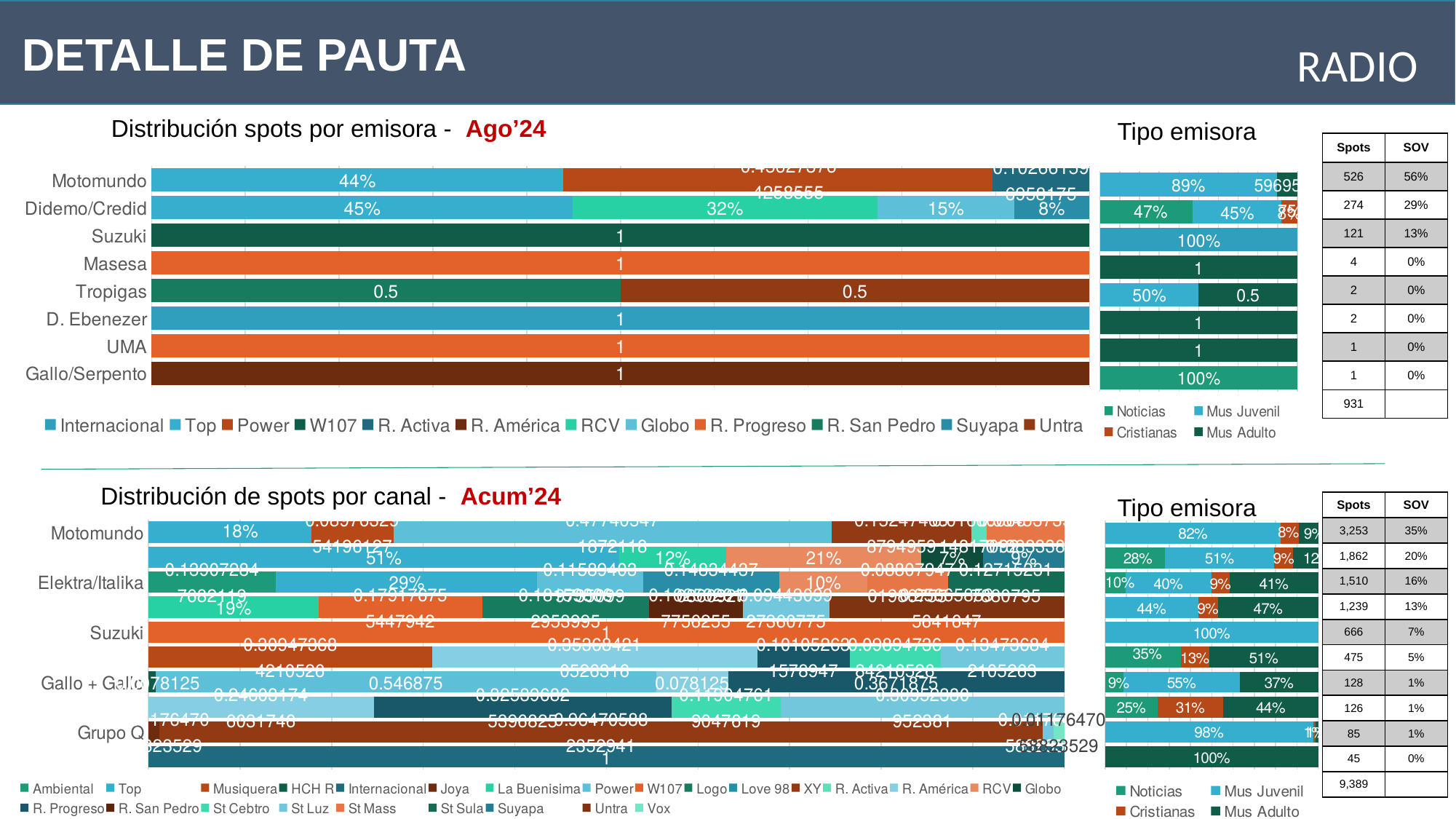

DETALLE DE PAUTA
RADIO
Distribución spots por emisora -  Ago’24
Tipo emisora
| Spots | SOV |
| --- | --- |
| 526 | 56% |
| 274 | 29% |
| 121 | 13% |
| 4 | 0% |
| 2 | 0% |
| 2 | 0% |
| 1 | 0% |
| 1 | 0% |
| 931 |  |

### Chart

| Category | Noticias | Mus Juvenil | Cristianas | Mus Adulto |
|---|---|---|---|---|
| Motomundo | None | 0.8935361216730038 | None | 0.10266159695817491 |
| Didemo/Credid | 0.4708029197080292 | 0.4489051094890511 | 0.08029197080291971 | None |
| Suzuki | None | 1.0 | None | None |
| Masesa | None | None | None | 1.0 |
| Tropigas | None | 0.5 | None | 0.5 |
| D. Ebenezer | None | None | None | 1.0 |
| UMA | None | None | None | 1.0 |
| Gallo/Serpento | 1.0 | None | None | None |

### Chart

| Category | Internacional | Top | Power | W107 | R. Activa | R. América | RCV | Globo | R. Progreso | R. San Pedro | Suyapa | Untra |
|---|---|---|---|---|---|---|---|---|---|---|---|---|
| Motomundo | None | 0.4372623574144487 | 0.45627376425855515 | None | 0.10266159695817491 | None | None | None | None | None | None | None |
| Didemo/Credid | None | 0.4489051094890511 | None | None | None | None | 0.3248175182481752 | 0.145985401459854 | None | None | 0.08029197080291971 | None |
| Suzuki | None | None | None | 1.0 | None | None | None | None | None | None | None | None |
| Masesa | None | None | None | None | None | None | None | None | 1.0 | None | None | None |
| Tropigas | None | None | None | None | None | None | None | None | None | 0.5 | None | 0.5 |
| D. Ebenezer | 1.0 | None | None | None | None | None | None | None | None | None | None | None |
| UMA | None | None | None | None | None | None | None | None | 1.0 | None | None | None |
| Gallo/Serpento | None | None | None | None | None | 1.0 | None | None | None | None | None | None |
Distribución de spots por canal -  Acum’24
Tipo emisora
| Spots | SOV |
| --- | --- |
| 3,253 | 35% |
| 1,862 | 20% |
| 1,510 | 16% |
| 1,239 | 13% |
| 666 | 7% |
| 475 | 5% |
| 128 | 1% |
| 126 | 1% |
| 85 | 1% |
| 45 | 0% |
| 9,389 |  |

### Chart

| Category | Ambiental | Top | Musiquera | HCH R | Internacional | Joya | La Buenisima | Power | W107 | Logo | Love 98 | XY | R. Activa | R. América | RCV | Globo | R. Progreso | R. San Pedro | St Cebtro | St Luz | St Mass | St Sula | Suyapa | Untra | Vox |
|---|---|---|---|---|---|---|---|---|---|---|---|---|---|---|---|---|---|---|---|---|---|---|---|---|---|
| Motomundo | None | 0.17737473101752227 | 0.08976329541961267 | None | None | None | None | 0.477405471872118 | None | None | None | 0.1524746387949585 | 0.016600061481709193 | None | None | None | None | None | None | None | 0.08453735013833384 | None | None | None | None |
| Didemo/Credid | None | 0.5139634801288937 | None | None | None | None | 0.11707841031149302 | None | None | None | None | None | None | None | 0.21267454350161116 | 0.06766917293233082 | None | None | None | None | None | None | 0.08861439312567132 | None | None |
| Elektra/Italika | 0.1390728476821192 | 0.285430463576159 | None | None | None | None | None | 0.11589403973509935 | None | None | 0.14834437086092717 | None | None | None | 0.09602649006622517 | None | None | None | None | None | 0.0880794701986755 | 0.1271523178807947 | None | None | None |
| Tropigas | None | None | None | None | None | None | 0.18563357546408393 | None | 0.1791767554479419 | 0.18159806295399517 | None | None | None | None | None | None | None | 0.10250201775625505 | None | 0.09443099273607748 | None | None | None | 0.2566585956416465 | None |
| Suzuki | None | None | None | None | None | None | None | None | 1.0 | None | None | None | None | None | None | None | None | None | None | None | None | None | None | None | None |
| UMA | None | None | 0.30947368421052635 | None | None | None | None | None | None | None | None | None | None | 0.35368421052631577 | None | None | 0.10105263157894737 | None | 0.09894736842105263 | 0.13473684210526315 | None | None | None | None | None |
| Gallo + Gallo | None | None | None | 0.0078125 | None | None | None | 0.546875 | None | None | None | None | None | 0.078125 | None | None | 0.3671875 | None | None | None | None | None | None | None | None |
| Masesa | None | None | None | None | None | None | None | None | None | None | None | None | None | 0.24603174603174602 | None | None | 0.3253968253968254 | None | 0.11904761904761904 | 0.30952380952380953 | None | None | None | None | None |
| Grupo Q | None | None | None | None | None | 0.011764705882352941 | None | None | None | None | None | 0.9647058823529411 | None | None | None | None | None | None | None | 0.011764705882352941 | None | None | None | None | 0.011764705882352941 |
| D. Ebenezer | None | None | None | None | 1.0 | None | None | None | None | None | None | None | None | None | None | None | None | None | None | None | None | None | None | None | None |

### Chart

| Category | Noticias | Mus Juvenil | Cristianas | Mus Adulto |
|---|---|---|---|---|
| Motomundo | None | 0.823854903166308 | 0.08453735013833384 | 0.08976329541961267 |
| Didemo/Credid | 0.28034371643394196 | 0.5139634801288937 | 0.08861439312567132 | 0.11707841031149302 |
| Elektra/Italika | 0.09602649006622517 | 0.40132450331125835 | 0.0880794701986755 | 0.4145695364238411 |
| Tropigas | None | 0.4358353510895884 | 0.09443099273607748 | 0.46973365617433416 |
| Suzuki | None | 1.0 | None | None |
| UMA | 0.35368421052631577 | None | 0.13473684210526315 | 0.5094736842105264 |
| Gallo + Gallo | 0.0859375 | 0.546875 | None | 0.3671875 |
| Masesa | 0.24603174603174602 | None | 0.30952380952380953 | 0.4444444444444444 |
| Grupo Q | None | 0.976470588235294 | 0.011764705882352941 | 0.011764705882352941 |
| D. Ebenezer | None | None | None | 1.0 |